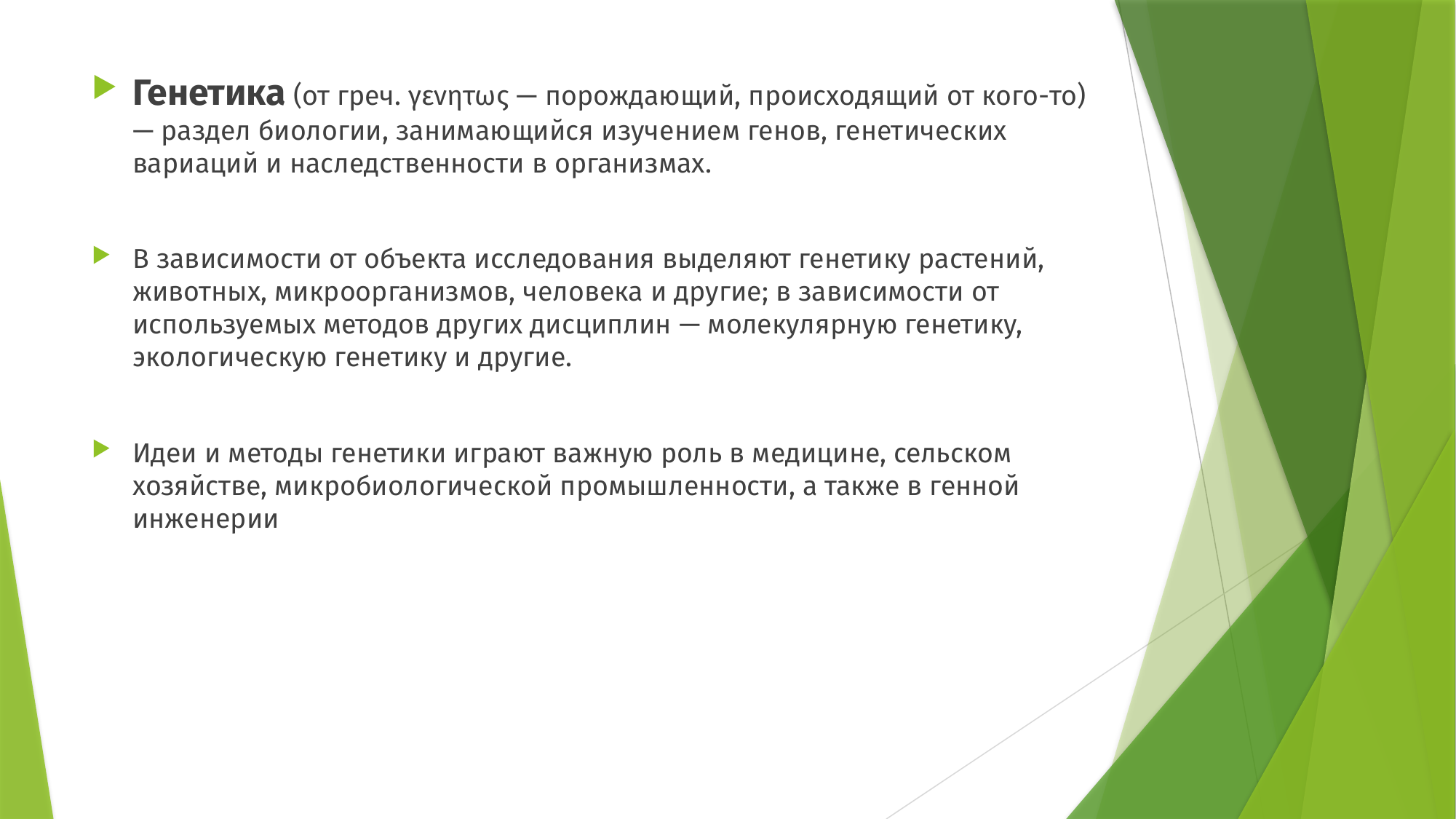

Генетика (от греч. γενητως — порождающий, происходящий от кого-то) — раздел биологии, занимающийся изучением генов, генетических вариаций и наследственности в организмах.

В зависимости от объекта исследования выделяют генетику растений, животных, микроорганизмов, человека и другие; в зависимости от используемых методов других дисциплин — молекулярную генетику, экологическую генетику и другие.

Идеи и методы генетики играют важную роль в медицине, сельском хозяйстве, микробиологической промышленности, а также в генной инженерии